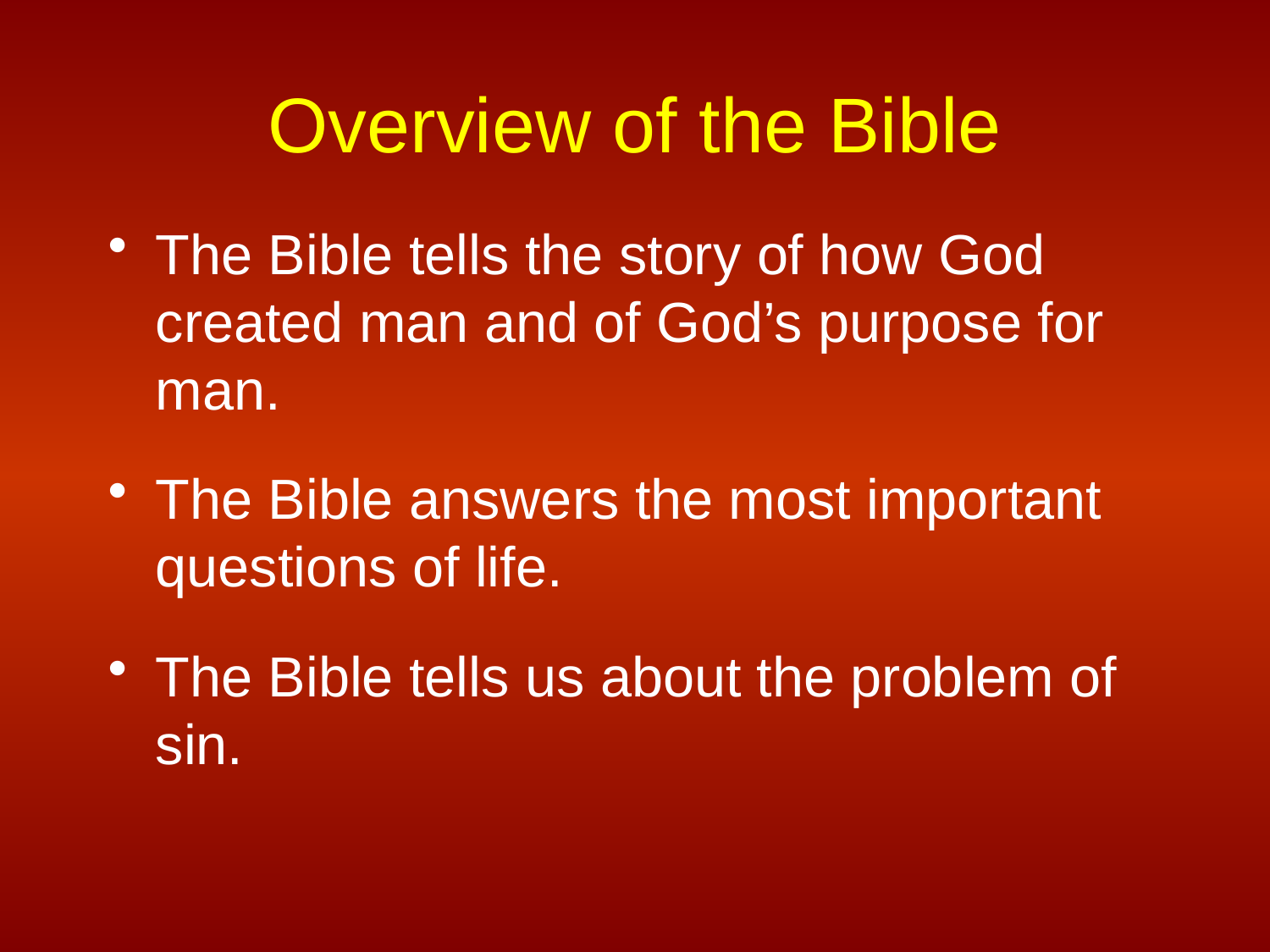

# Overview of the Bible
The Bible tells the story of how God created man and of God’s purpose for man.
The Bible answers the most important questions of life.
The Bible tells us about the problem of sin.